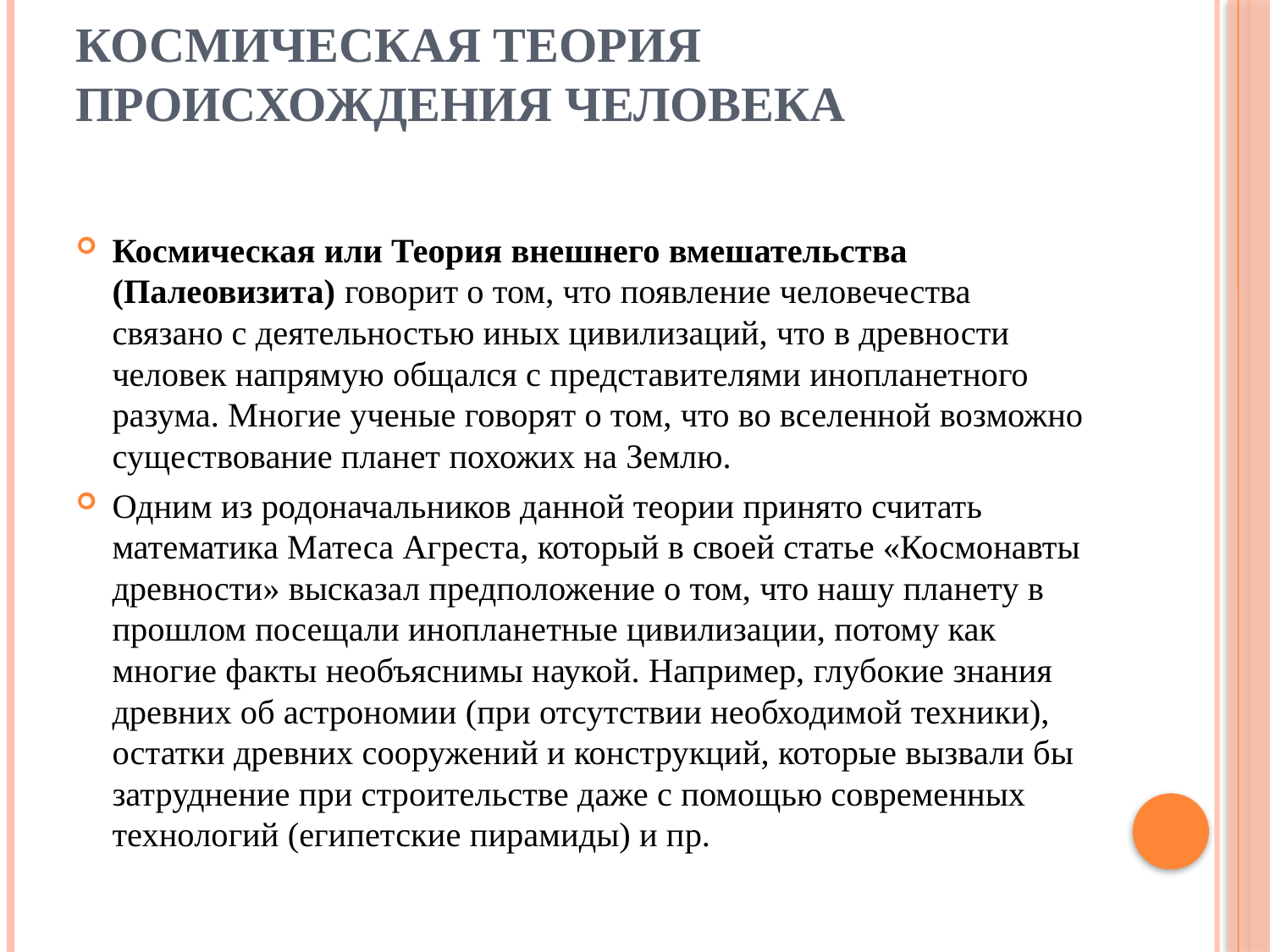

# Космическая теория происхождения человека
Космическая или Теория внешнего вмешательства (Палеовизита) говорит о том, что появление человечества связано с деятельностью иных цивилизаций, что в древности человек напрямую общался с представителями инопланетного разума. Многие ученые говорят о том, что во вселенной возможно существование планет похожих на Землю.
Одним из родоначальников данной теории принято считать математика Матеса Агреста, который в своей статье «Космонавты древности» высказал предположение о том, что нашу планету в прошлом посещали инопланетные цивилизации, потому как многие факты необъяснимы наукой. Например, глубокие знания древних об астрономии (при отсутствии необходимой техники), остатки древних сооружений и конструкций, которые вызвали бы затруднение при строительстве даже с помощью современных технологий (египетские пирамиды) и пр.